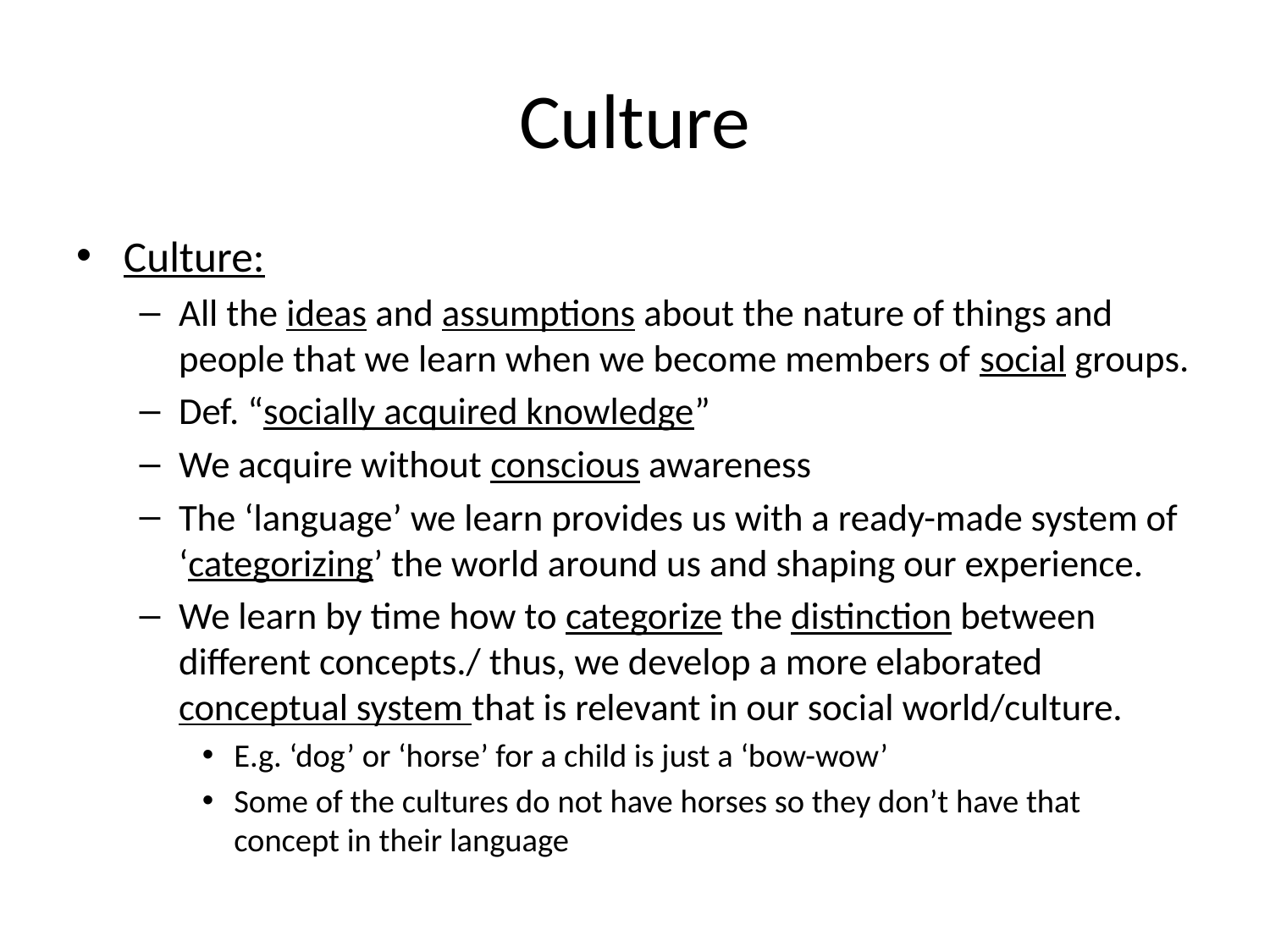

# Culture
Culture:
All the ideas and assumptions about the nature of things and people that we learn when we become members of social groups.
Def. “socially acquired knowledge”
We acquire without conscious awareness
The ‘language’ we learn provides us with a ready-made system of ‘categorizing’ the world around us and shaping our experience.
We learn by time how to categorize the distinction between different concepts./ thus, we develop a more elaborated conceptual system that is relevant in our social world/culture.
E.g. ‘dog’ or ‘horse’ for a child is just a ‘bow-wow’
Some of the cultures do not have horses so they don’t have that concept in their language